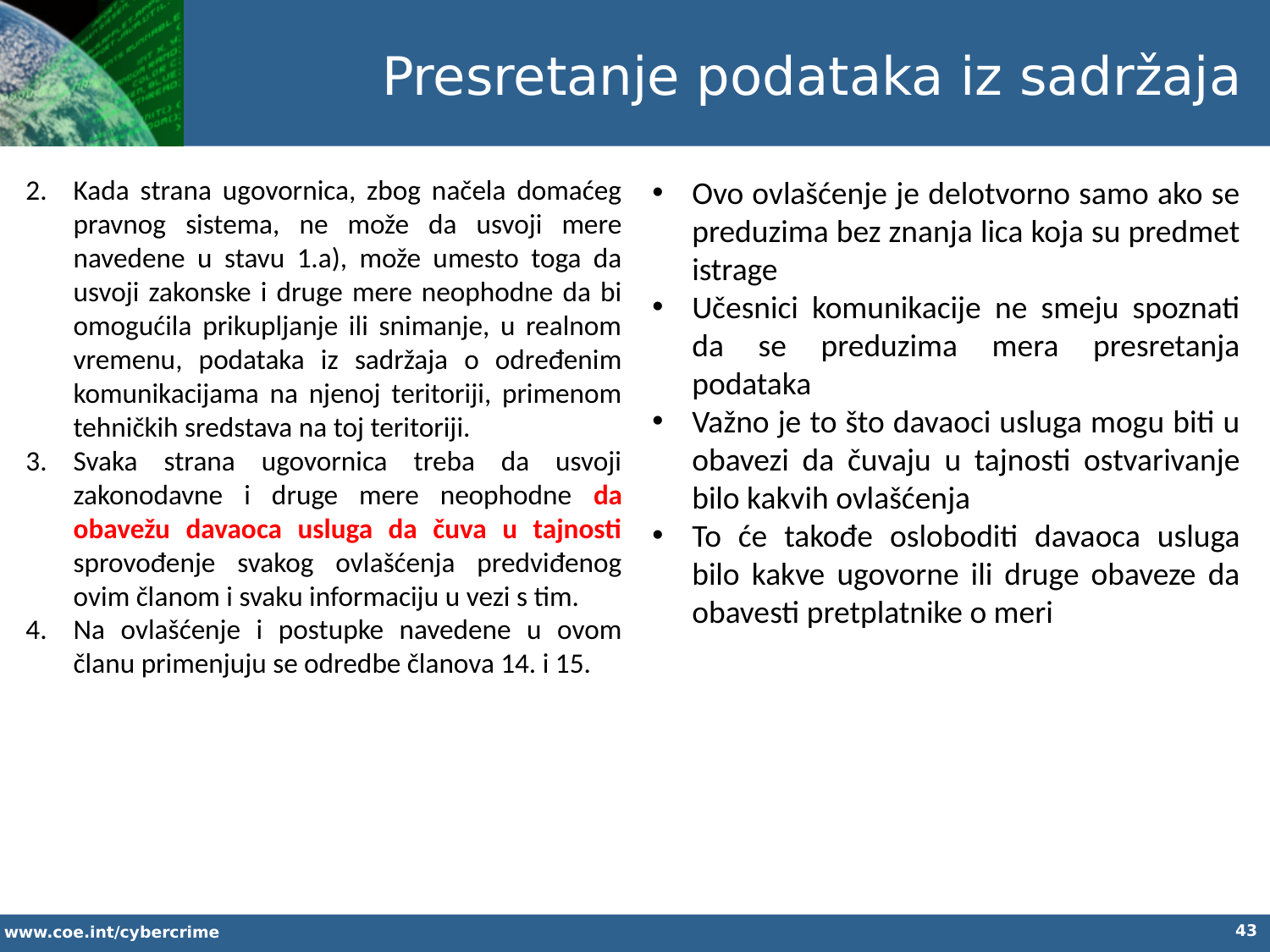

Presretanje podataka iz sadržaja
Kada strana ugovornica, zbog načela domaćeg pravnog sistema, ne može da usvoji mere navedene u stavu 1.a), može umesto toga da usvoji zakonske i druge mere neophodne da bi omogućila prikupljanje ili snimanje, u realnom vremenu, podataka iz sadržaja o određenim komunikacijama na njenoj teritoriji, primenom tehničkih sredstava na toj teritoriji.
Svaka strana ugovornica treba da usvoji zakonodavne i druge mere neophodne da obavežu davaoca usluga da čuva u tajnosti sprovođenje svakog ovlašćenja predviđenog ovim članom i svaku informaciju u vezi s tim.
Na ovlašćenje i postupke navedene u ovom članu primenjuju se odredbe članova 14. i 15.
Ovo ovlašćenje je delotvorno samo ako se preduzima bez znanja lica koja su predmet istrage
Učesnici komunikacije ne smeju spoznati da se preduzima mera presretanja podataka
Važno je to što davaoci usluga mogu biti u obavezi da čuvaju u tajnosti ostvarivanje bilo kakvih ovlašćenja
To će takođe osloboditi davaoca usluga bilo kakve ugovorne ili druge obaveze da obavesti pretplatnike o meri